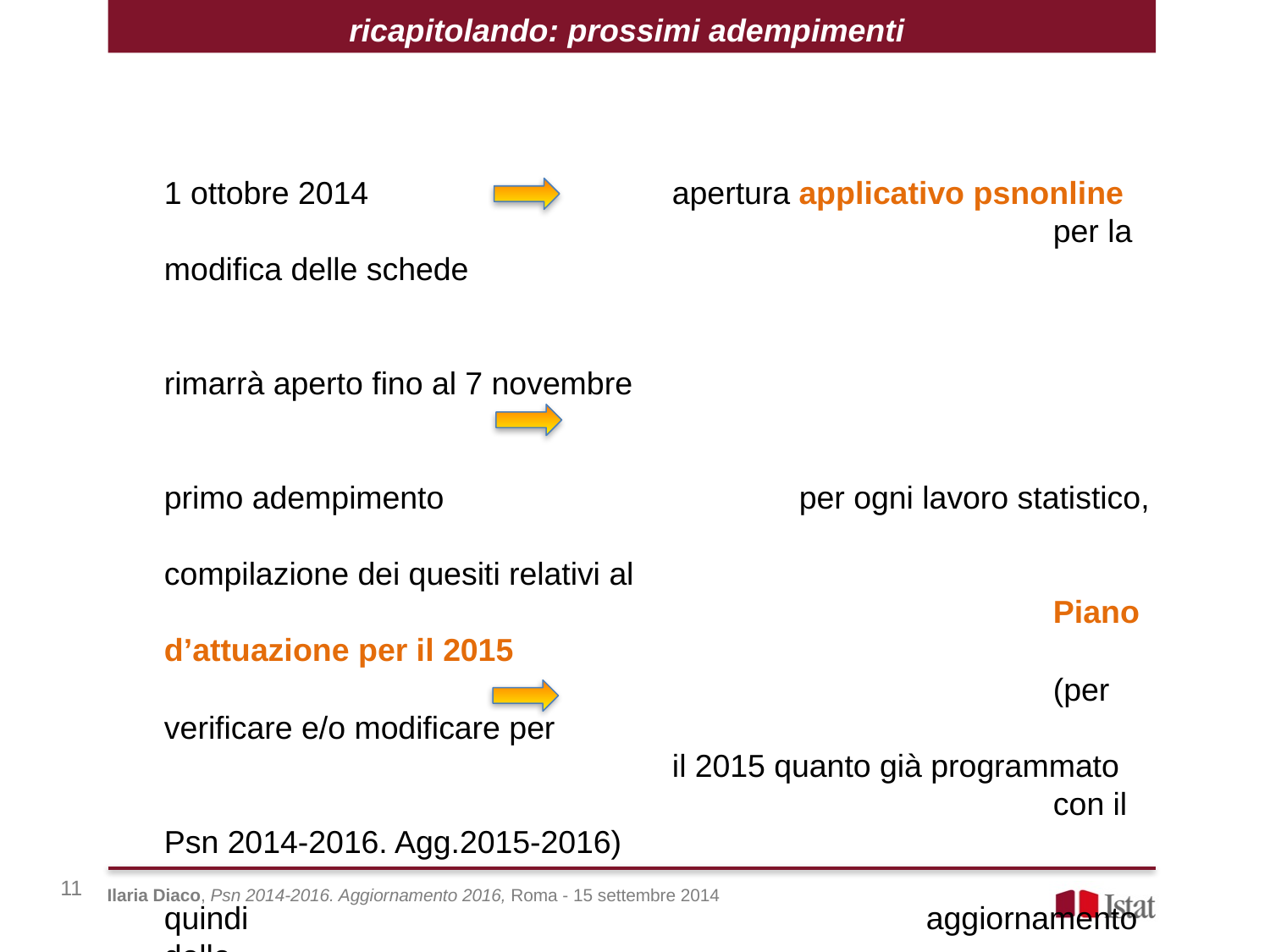

ricapitolando: prossimi adempimenti
1 ottobre 2014                       	apertura applicativo psnonline                  							per la modifica delle schede

							rimarrà aperto fino al 7 novembre

primo adempimento 			per ogni lavoro statistico,
							compilazione dei quesiti relativi al
							Piano d’attuazione per il 2015
							(per verificare e/o modificare per 								il 2015 quanto già programmato
							con il Psn 2014-2016. Agg.2015-2016)

quindi						aggiornamento delle
							schede dei lavori per il Psn
							(per il 2016, anno residuo del triennio)

11
Ilaria Diaco, Psn 2014-2016. Aggiornamento 2016, Roma - 15 settembre 2014